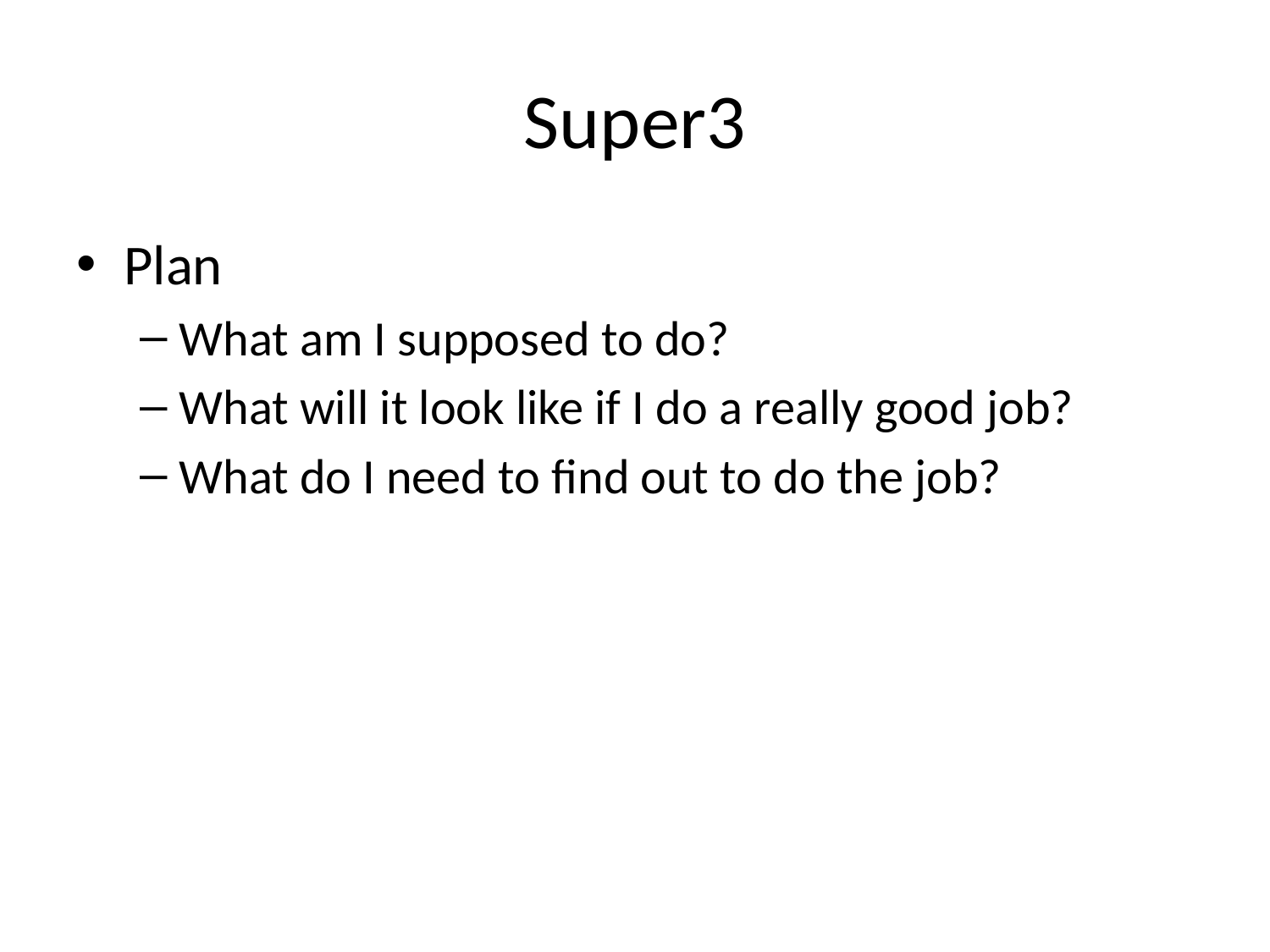

# Super3
Plan
What am I supposed to do?
What will it look like if I do a really good job?
What do I need to find out to do the job?